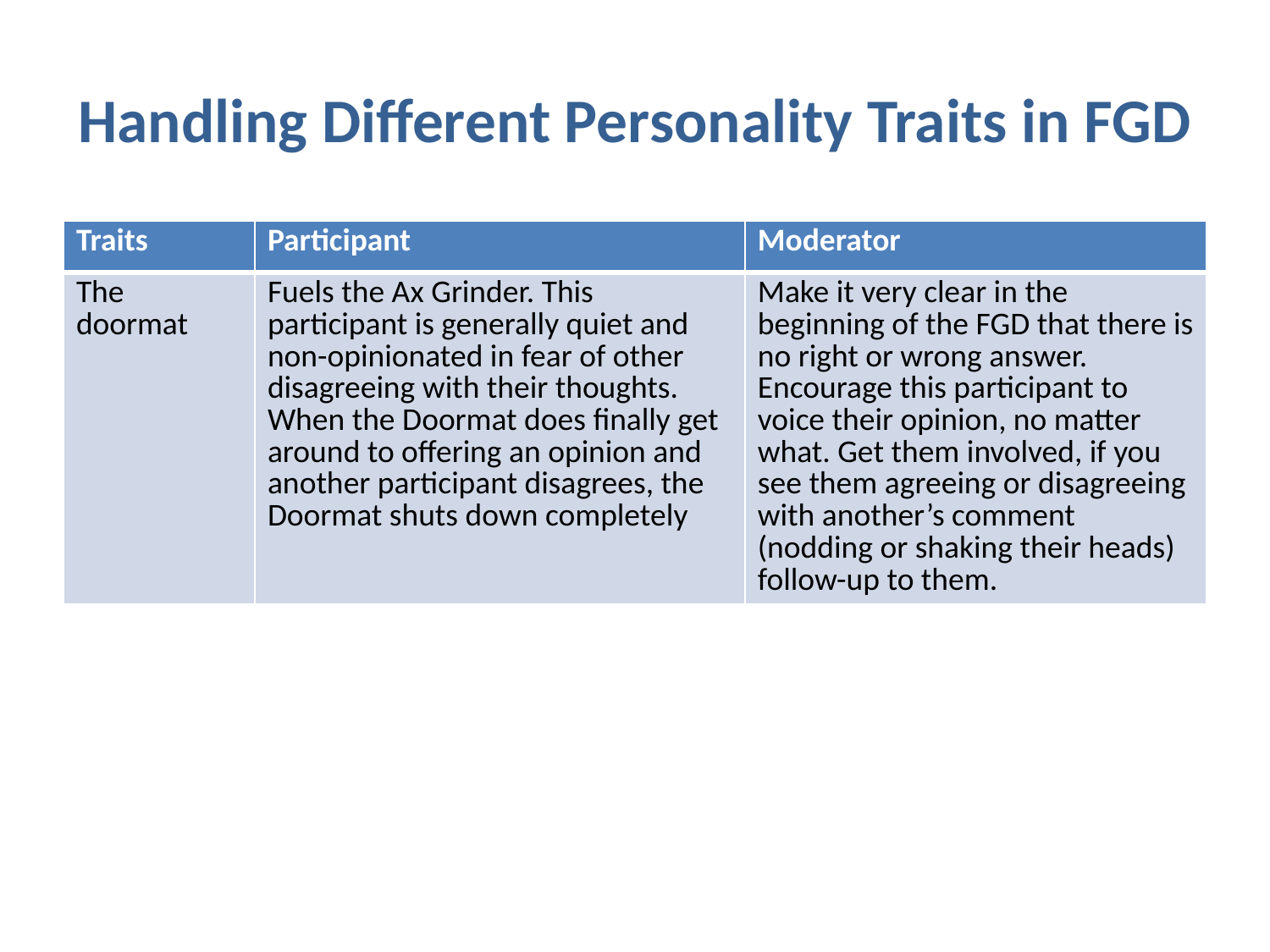

# Handling Different Personality Traits in FGD
| Traits | Participant | Moderator |
| --- | --- | --- |
| The doormat | Fuels the Ax Grinder. This participant is generally quiet and non-opinionated in fear of other disagreeing with their thoughts. When the Doormat does finally get around to offering an opinion and another participant disagrees, the Doormat shuts down completely | Make it very clear in the beginning of the FGD that there is no right or wrong answer. Encourage this participant to voice their opinion, no matter what. Get them involved, if you see them agreeing or disagreeing with another’s comment (nodding or shaking their heads) follow-up to them. |